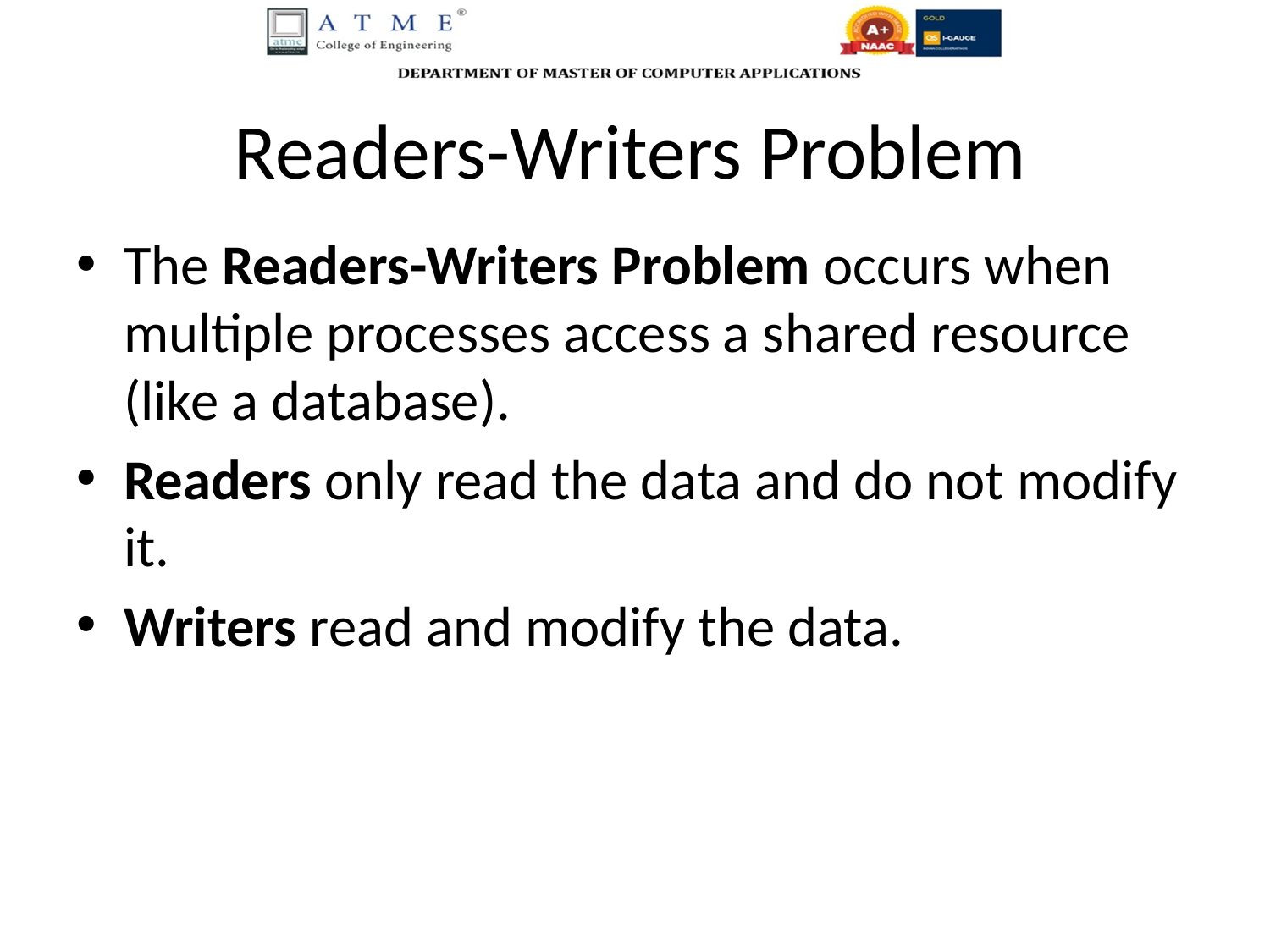

# Readers-Writers Problem
The Readers-Writers Problem occurs when multiple processes access a shared resource (like a database).
Readers only read the data and do not modify it.
Writers read and modify the data.